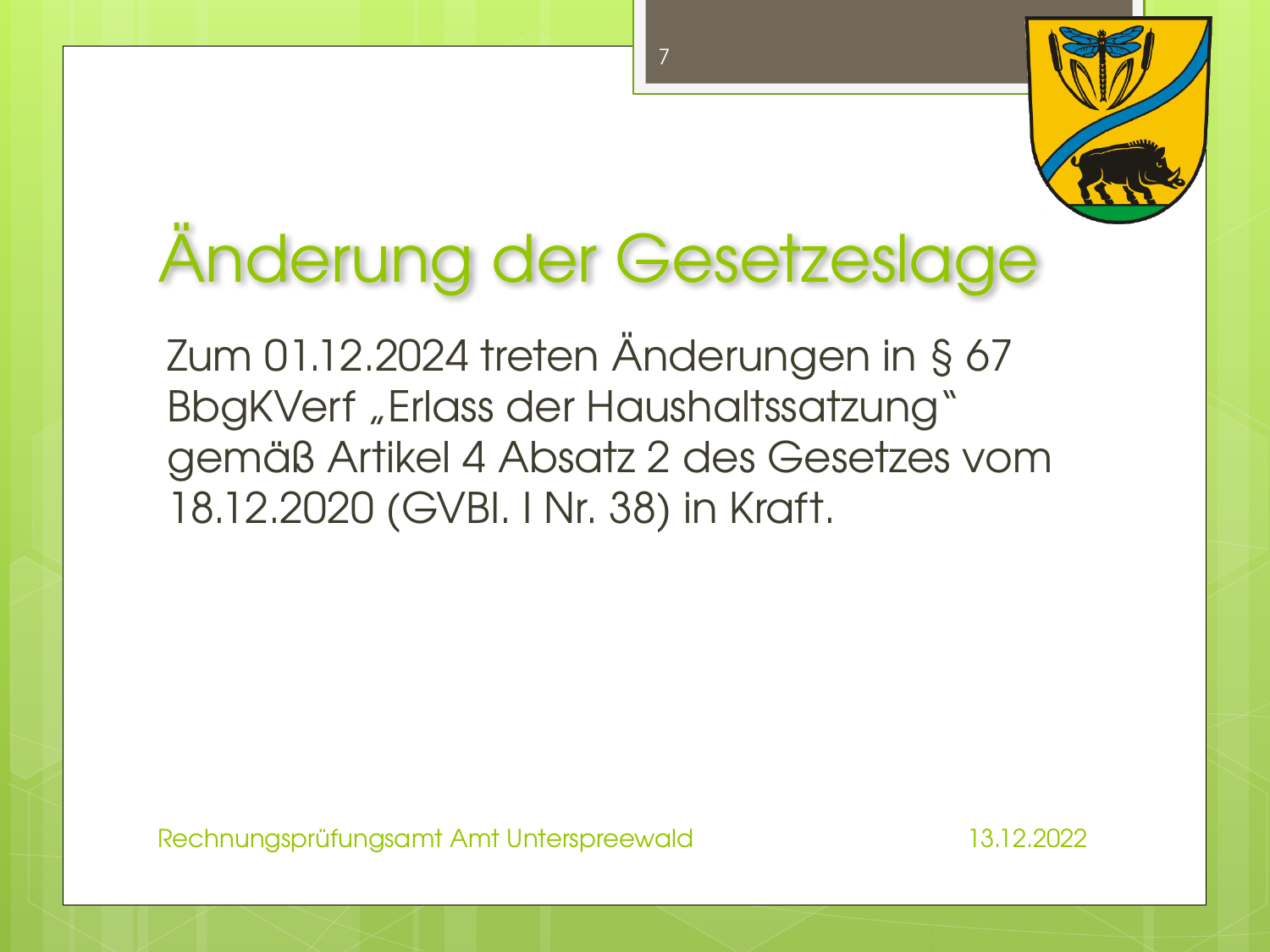

7
# Änderung der Gesetzeslage
Zum 01.12.2024 treten Änderungen in § 67 BbgKVerf „Erlass der Haushaltssatzung“ gemäß Artikel 4 Absatz 2 des Gesetzes vom 18.12.2020 (GVBI. I Nr. 38) in Kraft.

Rechnungsprüfungsamt Amt Unterspreewald 	   	       13.12.2022